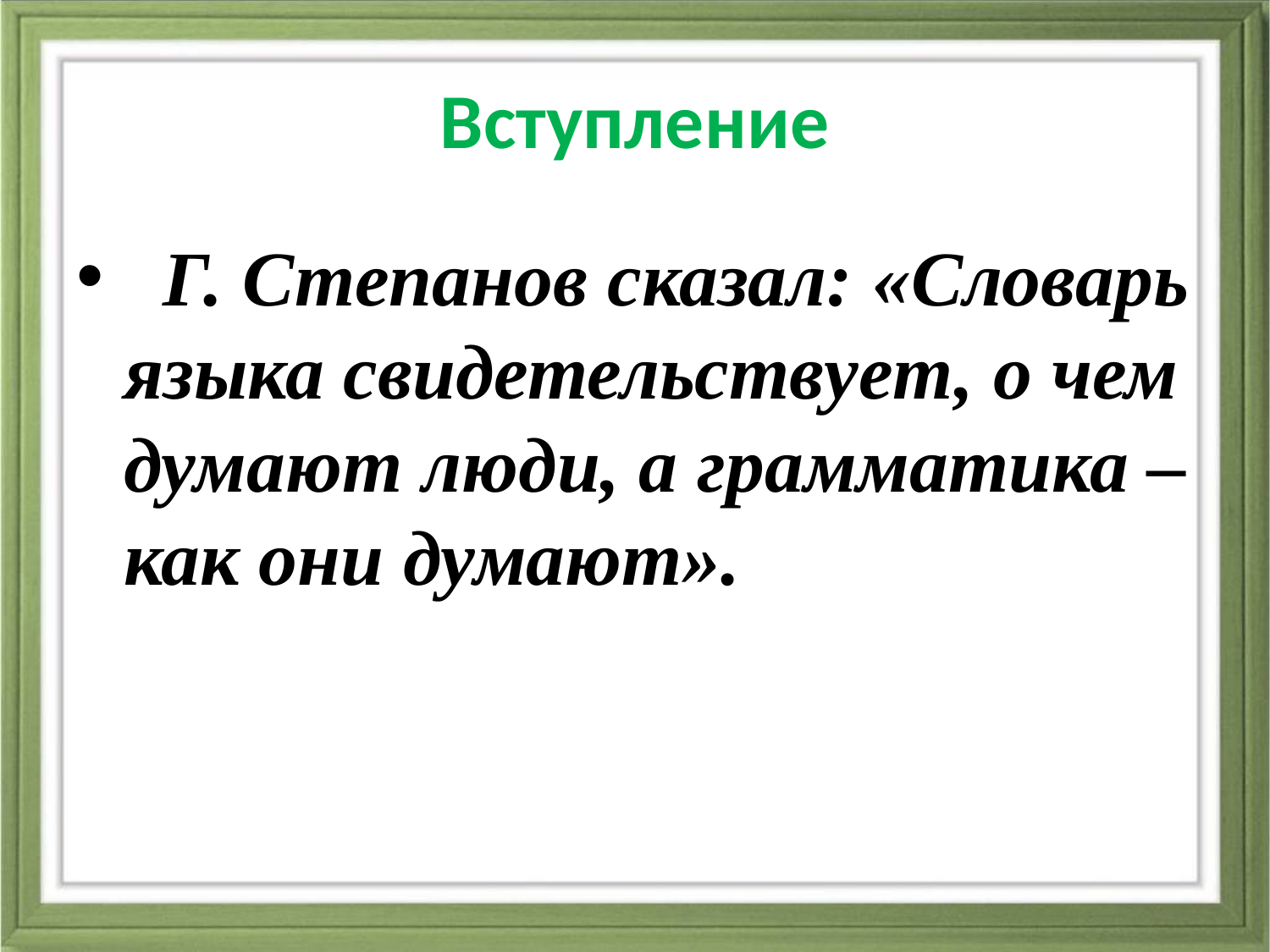

# Вступление
  Г. Степанов сказал: «Словарь языка свидетельствует, о чем думают люди, а грамматика – как они думают».